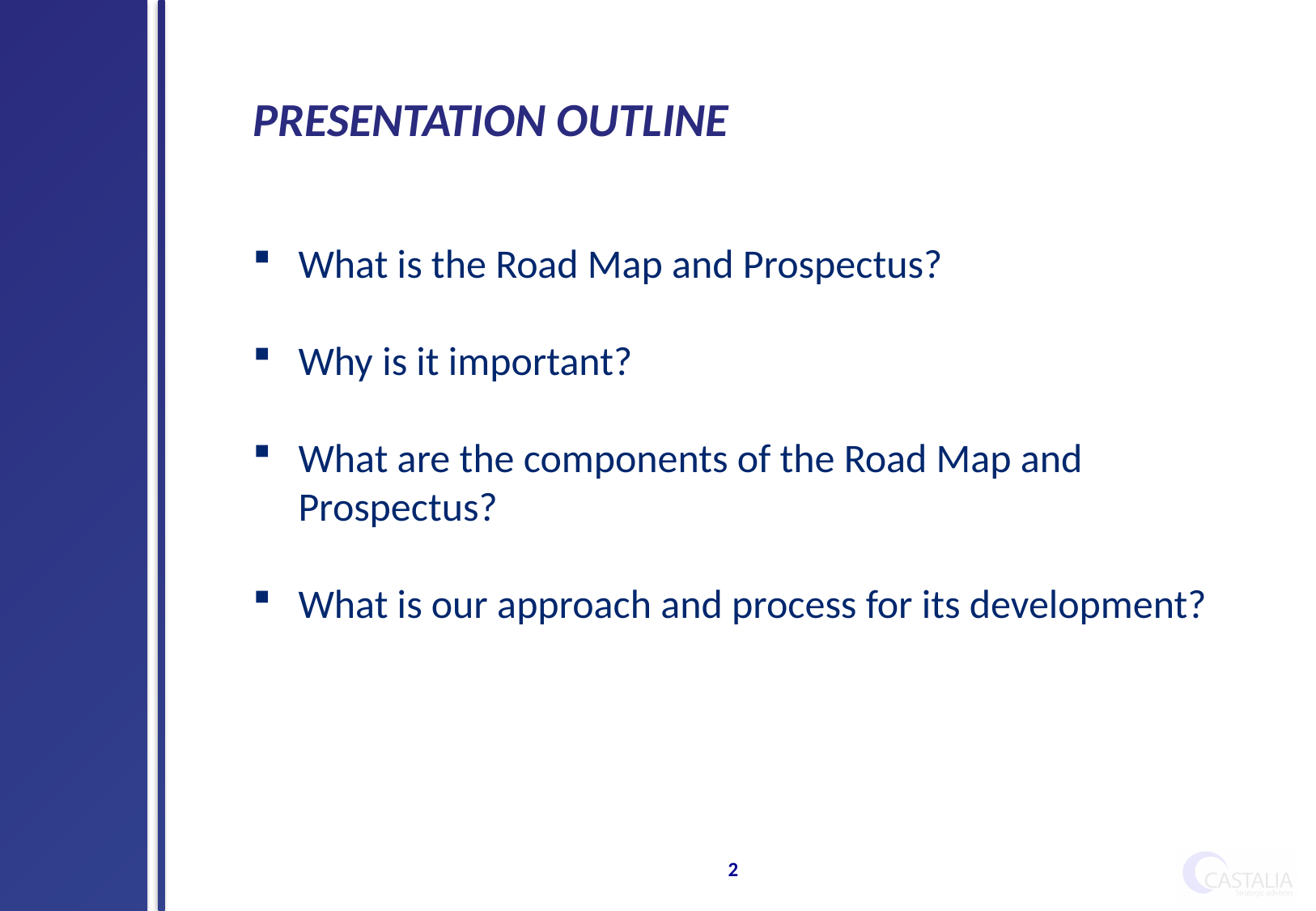

# PRESENTATION OUTLINE
What is the Road Map and Prospectus?
Why is it important?

What are the components of the Road Map and Prospectus?
What is our approach and process for its development?
2